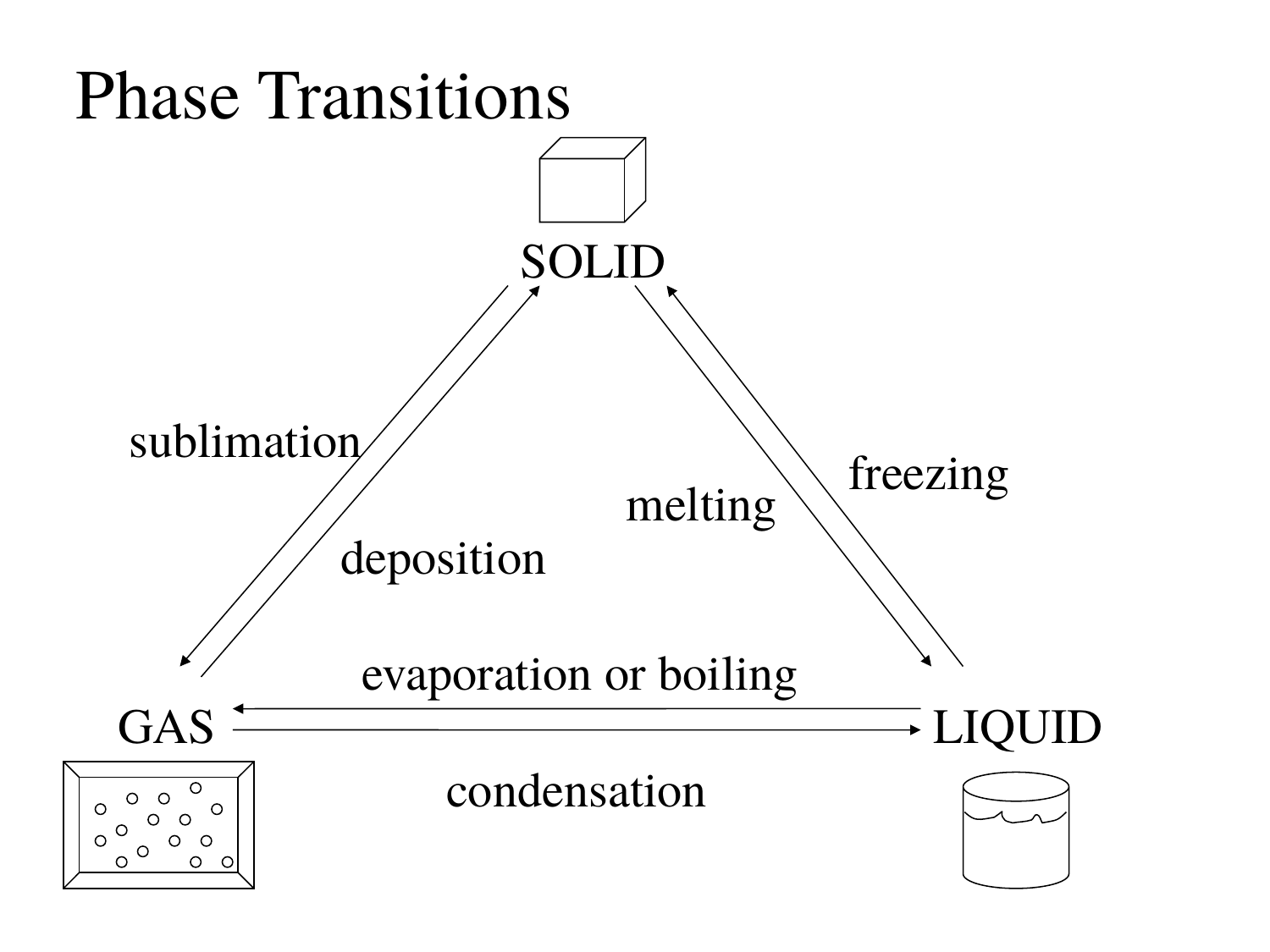

Phase Transitions

SOLID

sublimation
freezing
melting
deposition
evaporation or boiling
GAS
LIQUID

condensation